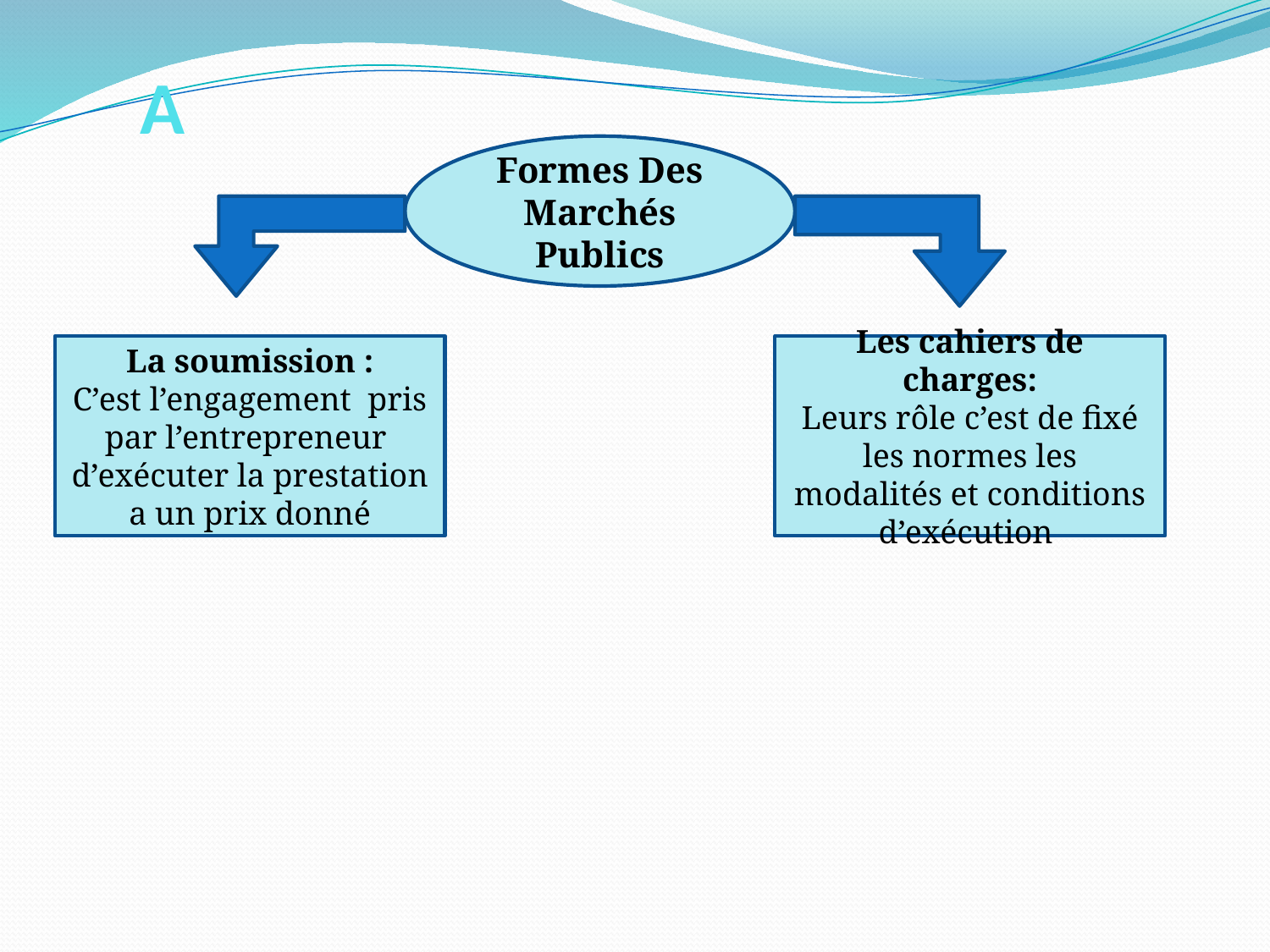

A
Formes Des Marchés Publics

La soumission :
C’est l’engagement  pris par l’entrepreneur  d’exécuter la prestation a un prix donné
Les cahiers de charges:
Leurs rôle c’est de fixé les normes les modalités et conditions d’exécution